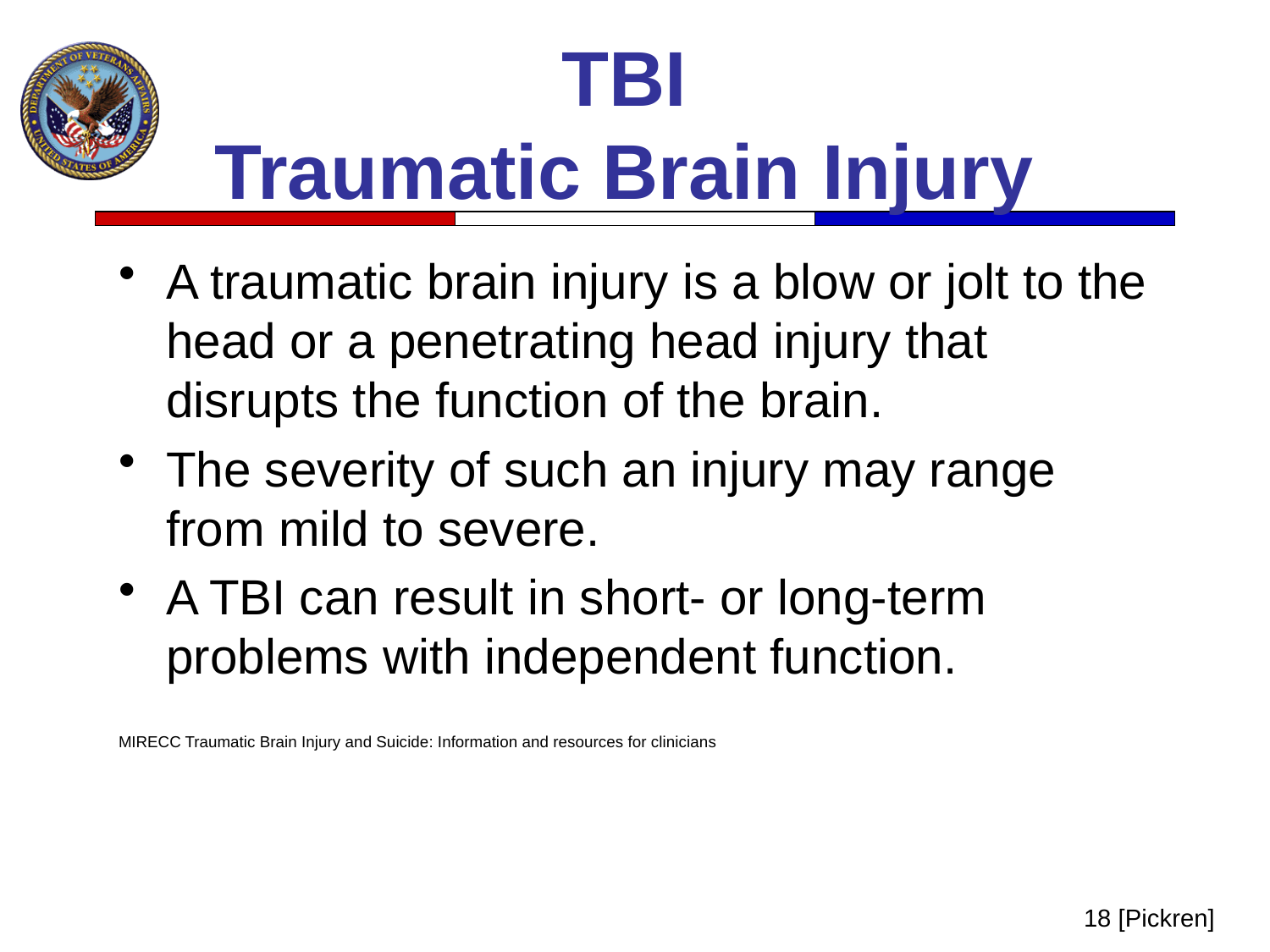

# TBI Traumatic Brain Injury
A traumatic brain injury is a blow or jolt to the head or a penetrating head injury that disrupts the function of the brain.
The severity of such an injury may range from mild to severe.
A TBI can result in short- or long-term problems with independent function.

MIRECC Traumatic Brain Injury and Suicide: Information and resources for clinicians

18 [Pickren]